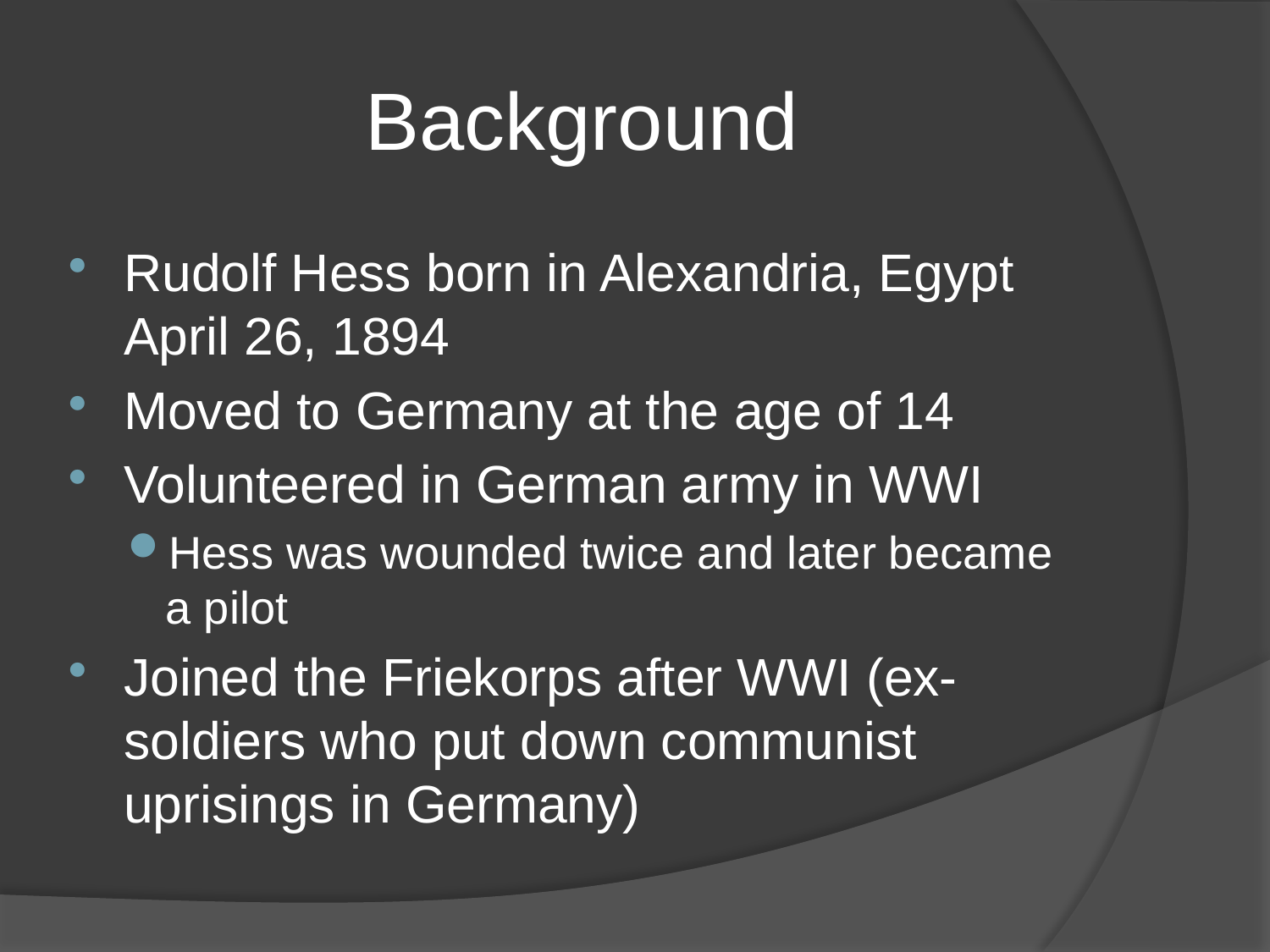

# Background
Rudolf Hess born in Alexandria, Egypt April 26, 1894
Moved to Germany at the age of 14
Volunteered in German army in WWI
Hess was wounded twice and later became a pilot
Joined the Friekorps after WWI (ex-soldiers who put down communist uprisings in Germany)